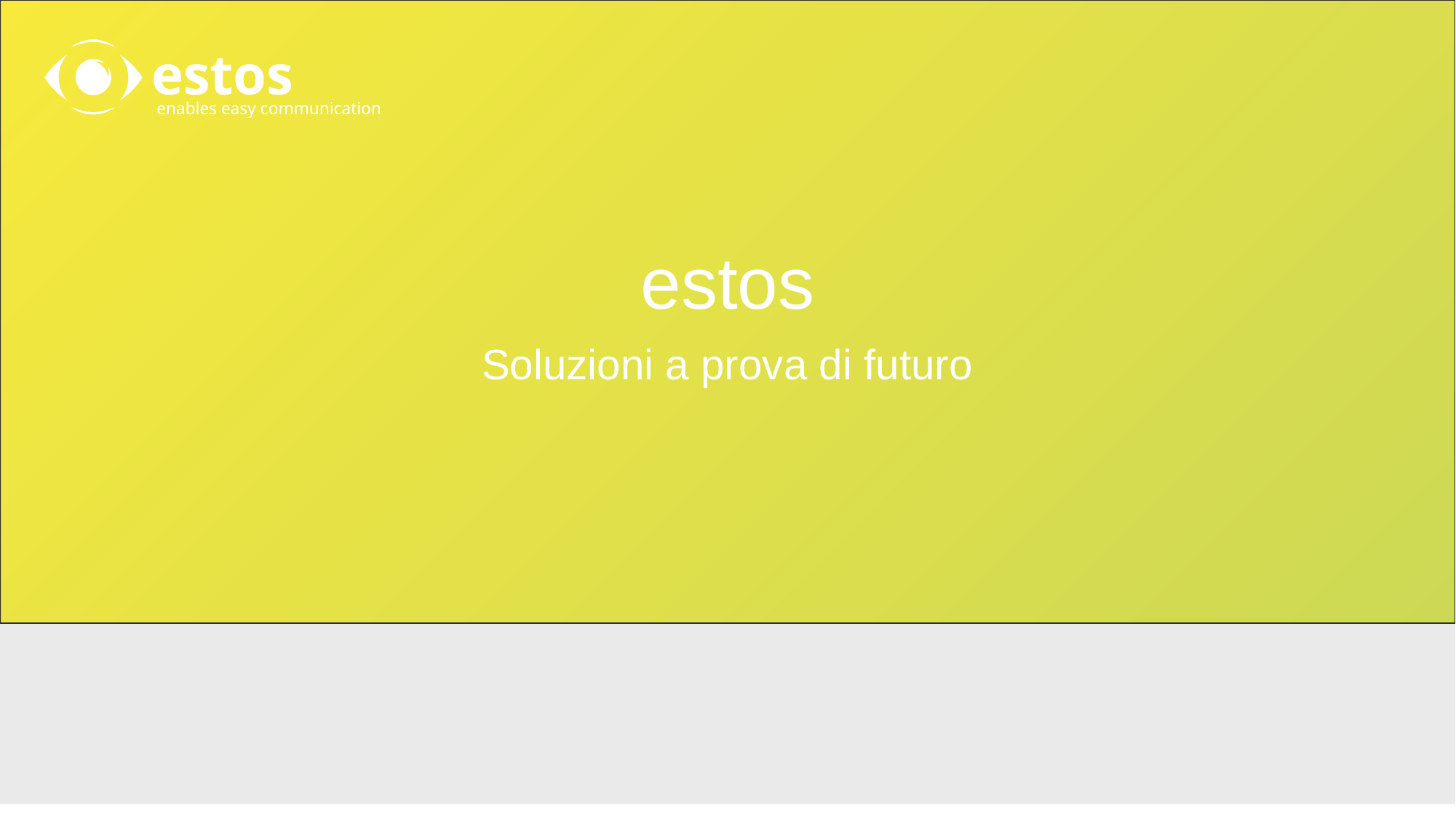

# estos
Soluzioni a prova di futuro